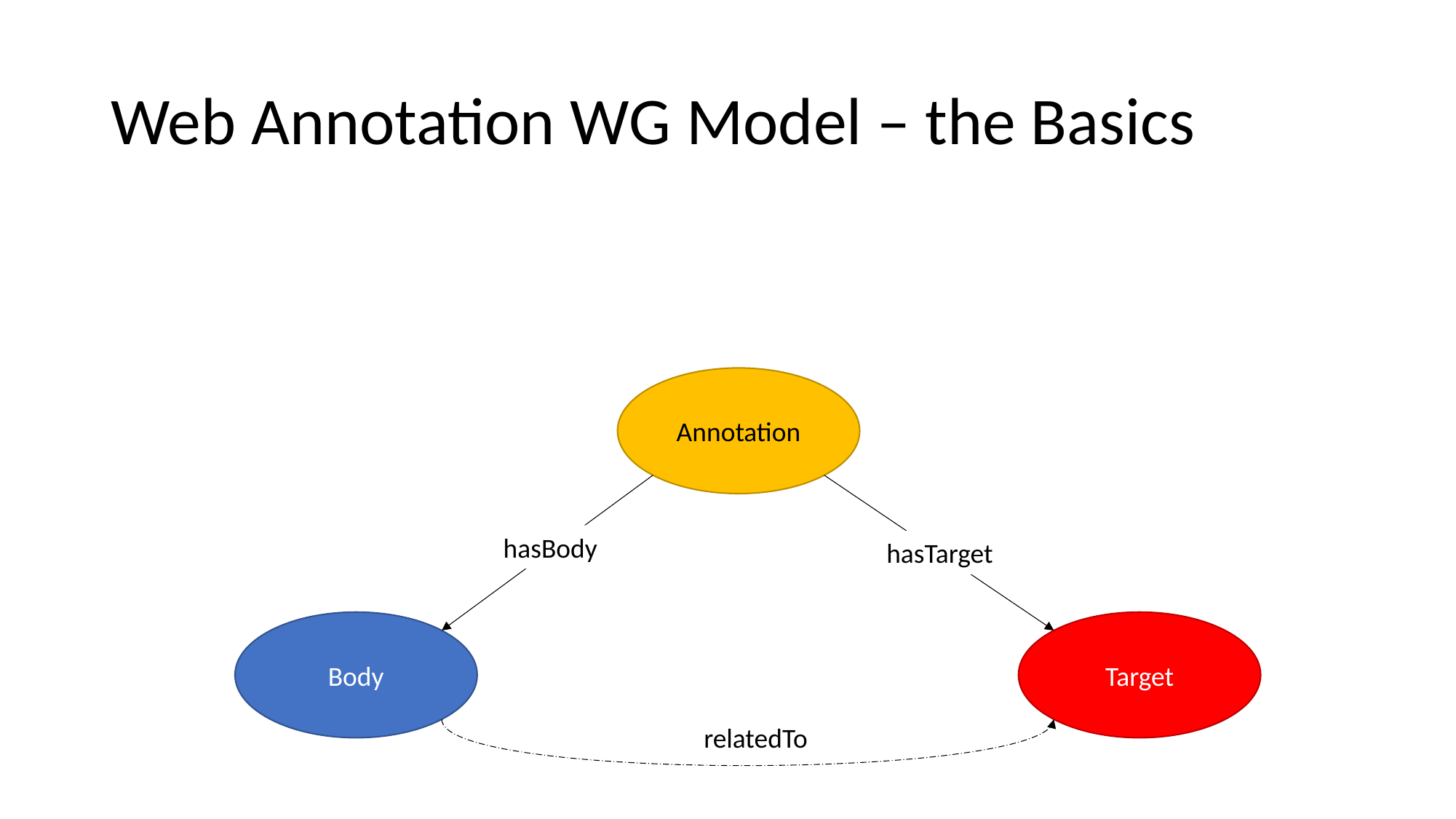

# Web Annotation WG Model – the Basics
Annotation
hasBody
hasTarget
Body
Target
relatedTo